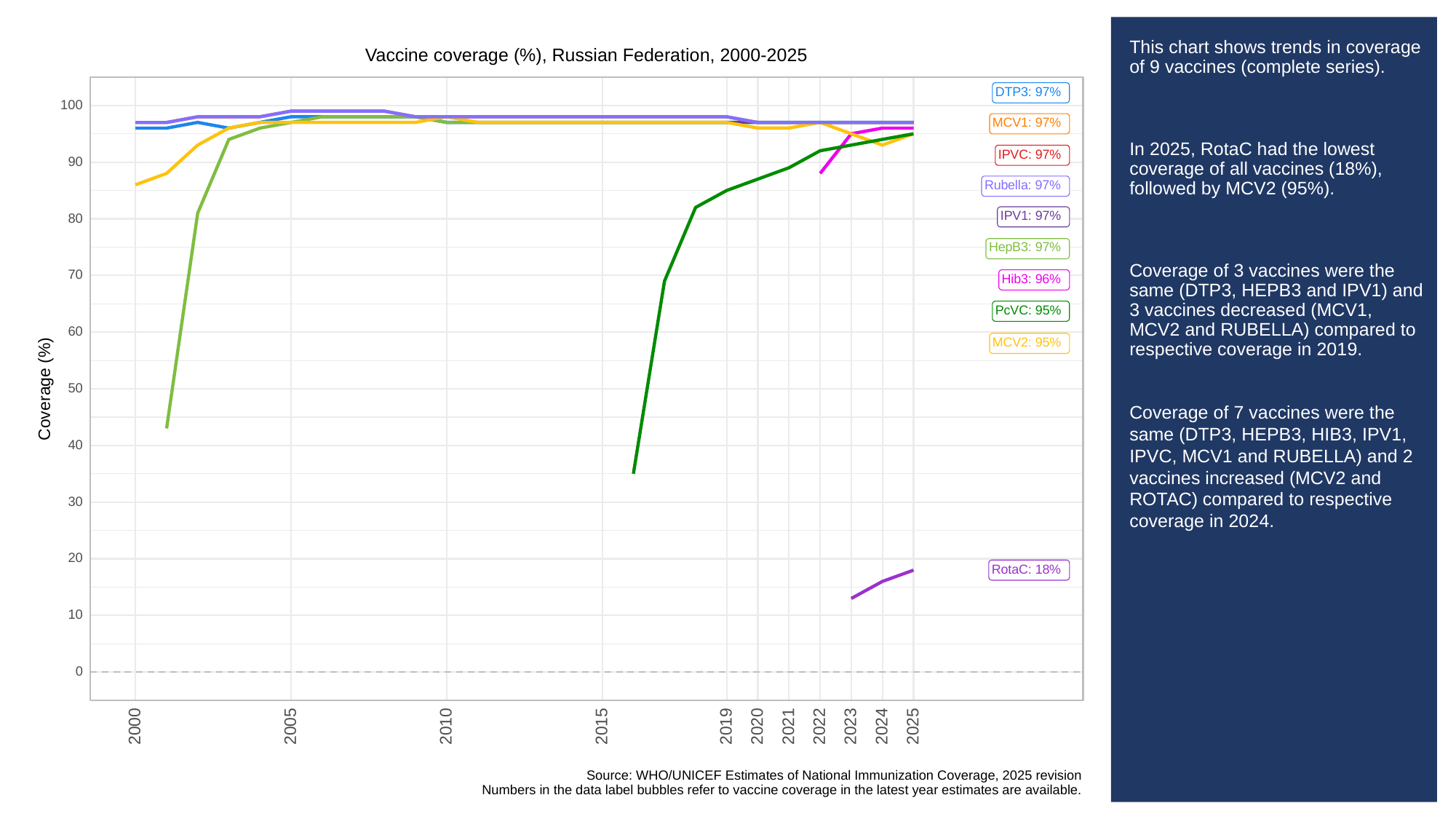

# This chart shows trends in coverage of 9 vaccines (complete series).

In 2025, RotaC had the lowest coverage of all vaccines (18%), followed by MCV2 (95%).

Coverage of 3 vaccines were the same (DTP3, HEPB3 and IPV1) and 3 vaccines decreased (MCV1, MCV2 and RUBELLA) compared to respective coverage in 2019.

Coverage of 7 vaccines were the same (DTP3, HEPB3, HIB3, IPV1, IPVC, MCV1 and RUBELLA) and 2 vaccines increased (MCV2 and ROTAC) compared to respective coverage in 2024.

Vaccine coverage (%), Russian Federation, 2000-2025

DTP3: 97%

100

MCV1: 97%

IPVC: 97%
90

Rubella: 97%

IPV1: 97%
80

HepB3: 97%

70
Hib3: 96%

PcVC: 95%
60

MCV2: 95%

Coverage (%)
50

40

30

20

RotaC: 18%

10

0

2023
2000
2005
2010
2015
2019
2020
2021
2022
2024
2025
Source: WHO/UNICEF Estimates of National Immunization Coverage, 2025 revision
Numbers in the data label bubbles refer to vaccine coverage in the latest year estimates are available.